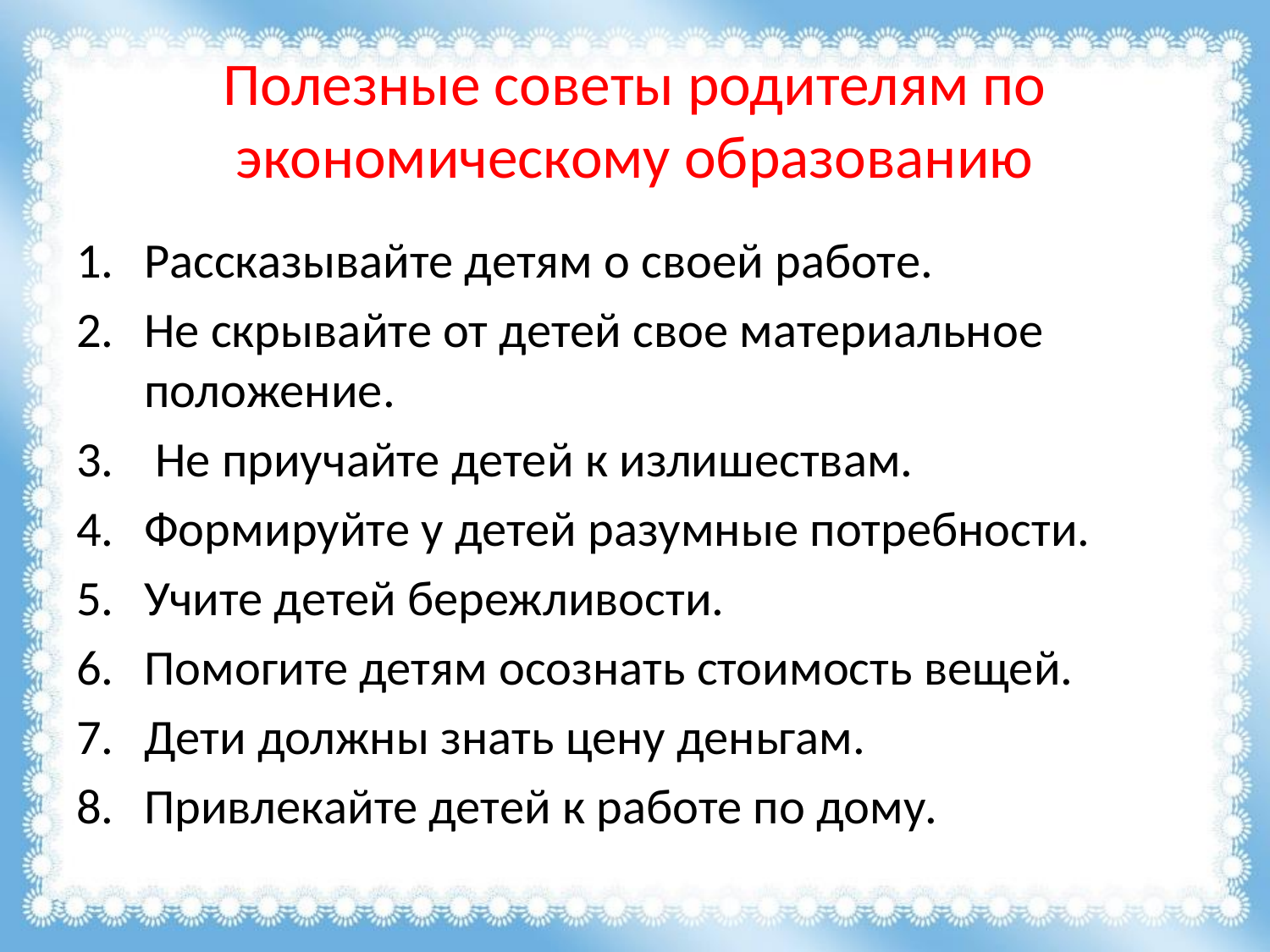

# Полезные советы родителям по экономическому образованию
Рассказывайте детям о своей работе.
Не скрывайте от детей свое материальное положение.
 Не приучайте детей к излишествам.
Формируйте у детей разумные потребности.
Учите детей бережливости.
Помогите детям осознать стоимость вещей.
Дети должны знать цену деньгам.
Привлекайте детей к работе по дому.